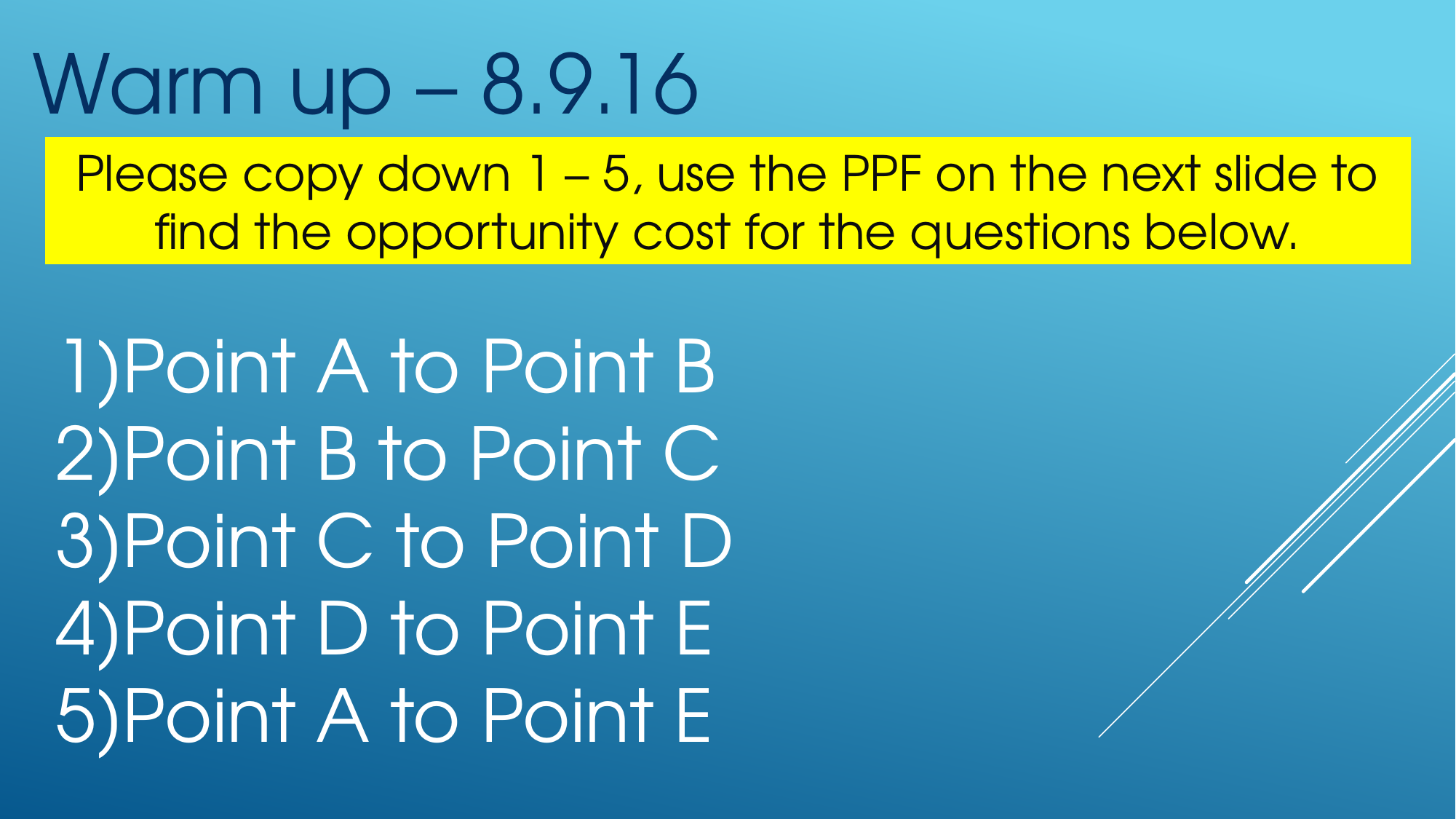

Warm up – 8.9.16
Please copy down 1 – 5, use the PPF on the next slide to find the opportunity cost for the questions below.
Point A to Point B
Point B to Point C
Point C to Point D
Point D to Point E
Point A to Point E